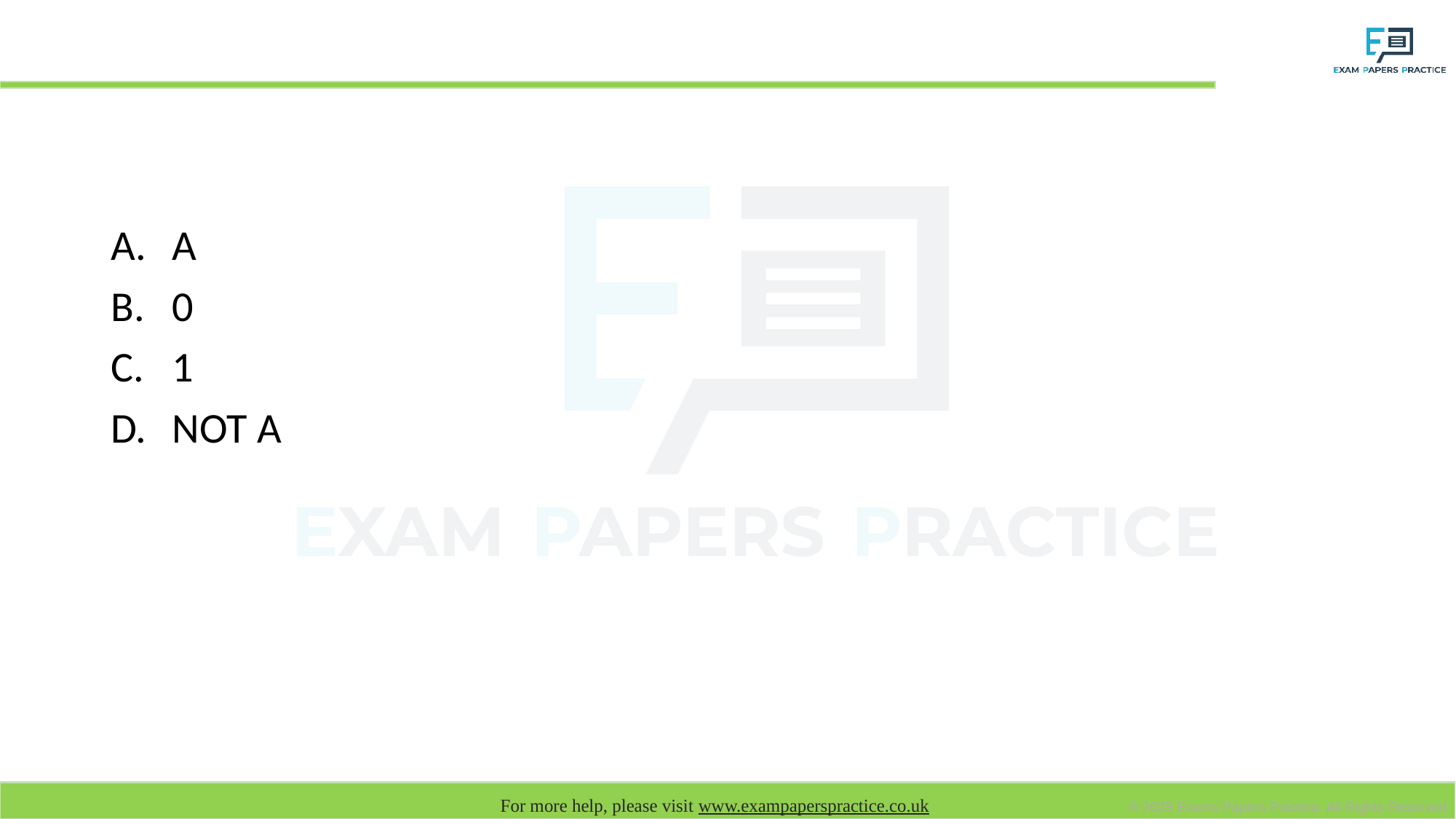

# The equivalent Boolean expression for A+A is:
A
0
1
NOT A